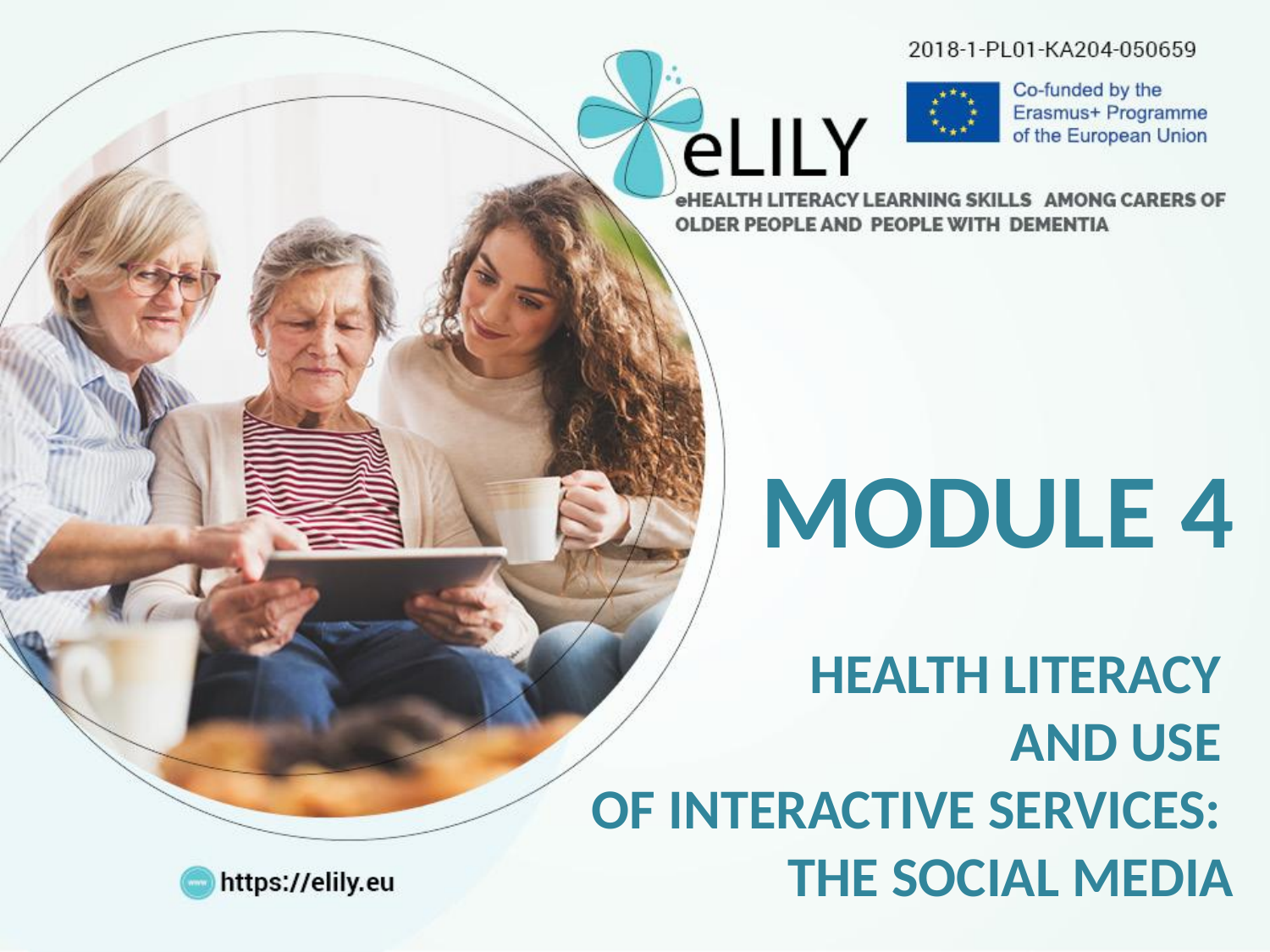

MODULE 4
HEALTH LITERACY
AND USE
OF INTERACTIVE SERVICES:
THE SOCIAL MEDIA